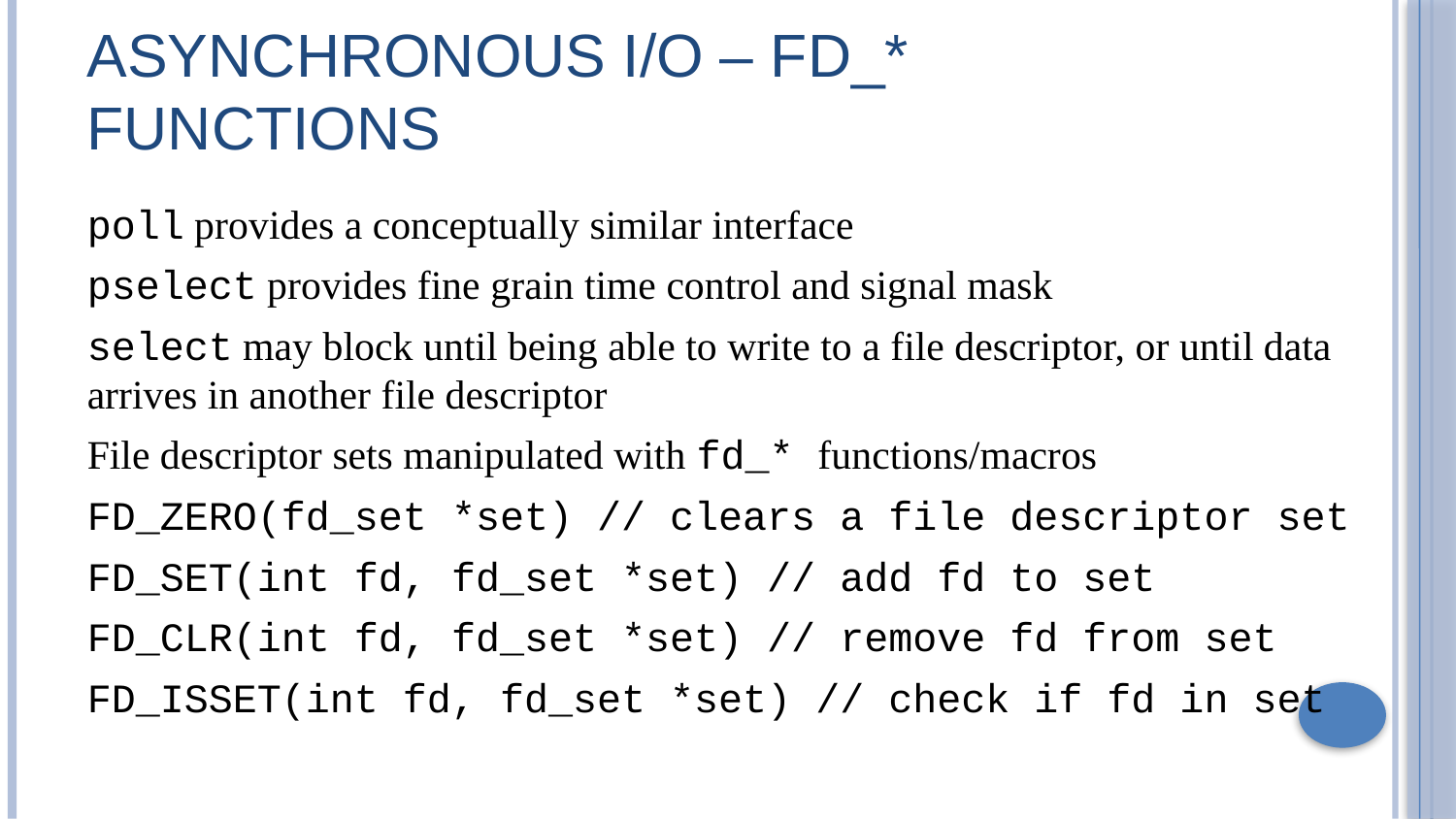

# Asynchronous I/O – FD_* Functions
poll provides a conceptually similar interface
pselect provides fine grain time control and signal mask
select may block until being able to write to a file descriptor, or until data arrives in another file descriptor
File descriptor sets manipulated with fd_* functions/macros
FD_ZERO(fd_set *set) // clears a file descriptor set
FD_SET(int fd, fd_set *set) // add fd to set
FD_CLR(int fd, fd_set *set) // remove fd from set
FD_ISSET(int fd, fd_set *set) // check if fd in set